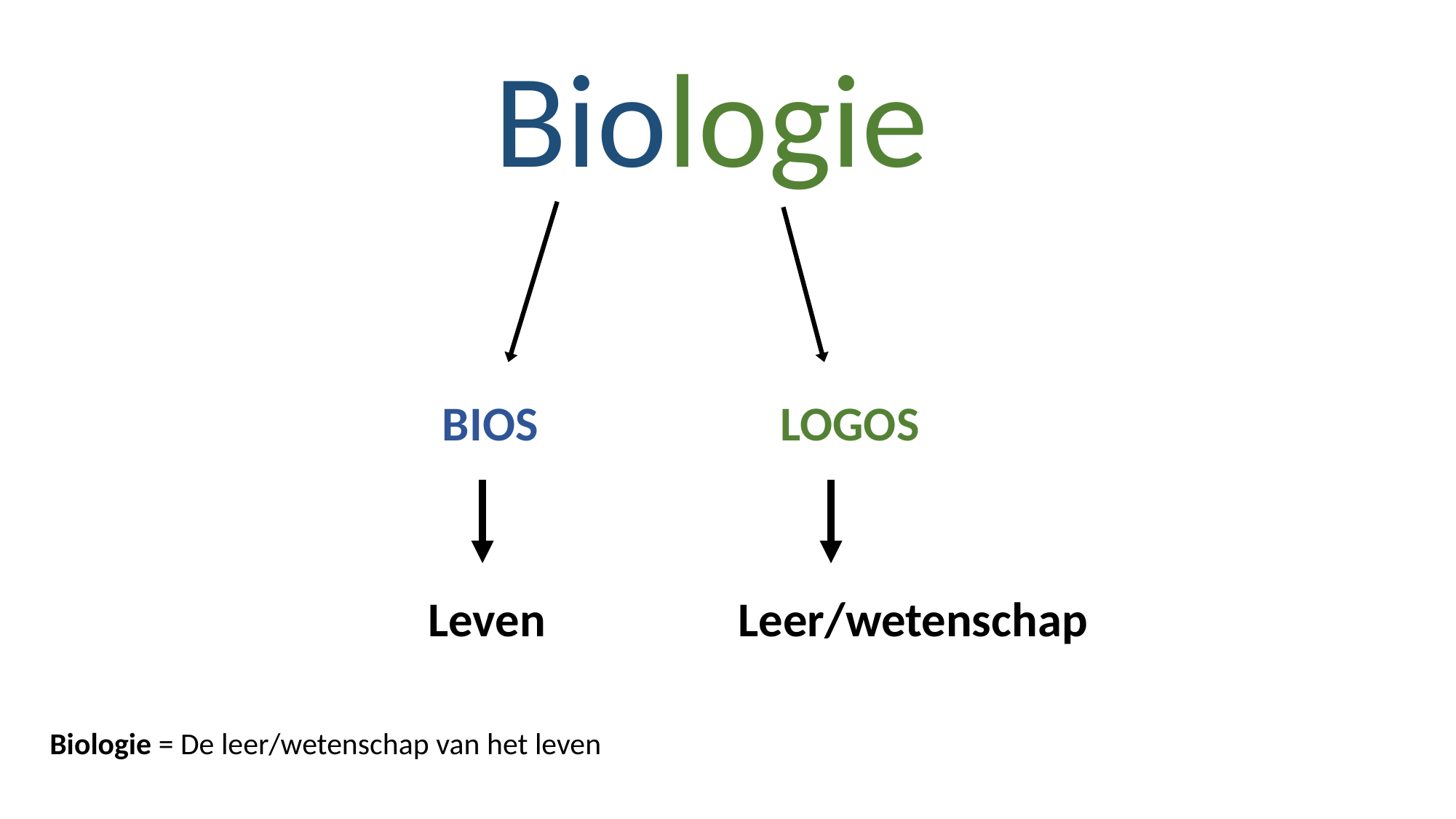

# Biologie
LOGOS
BIOS
Leven
Leer/wetenschap
Biologie = De leer/wetenschap van het leven